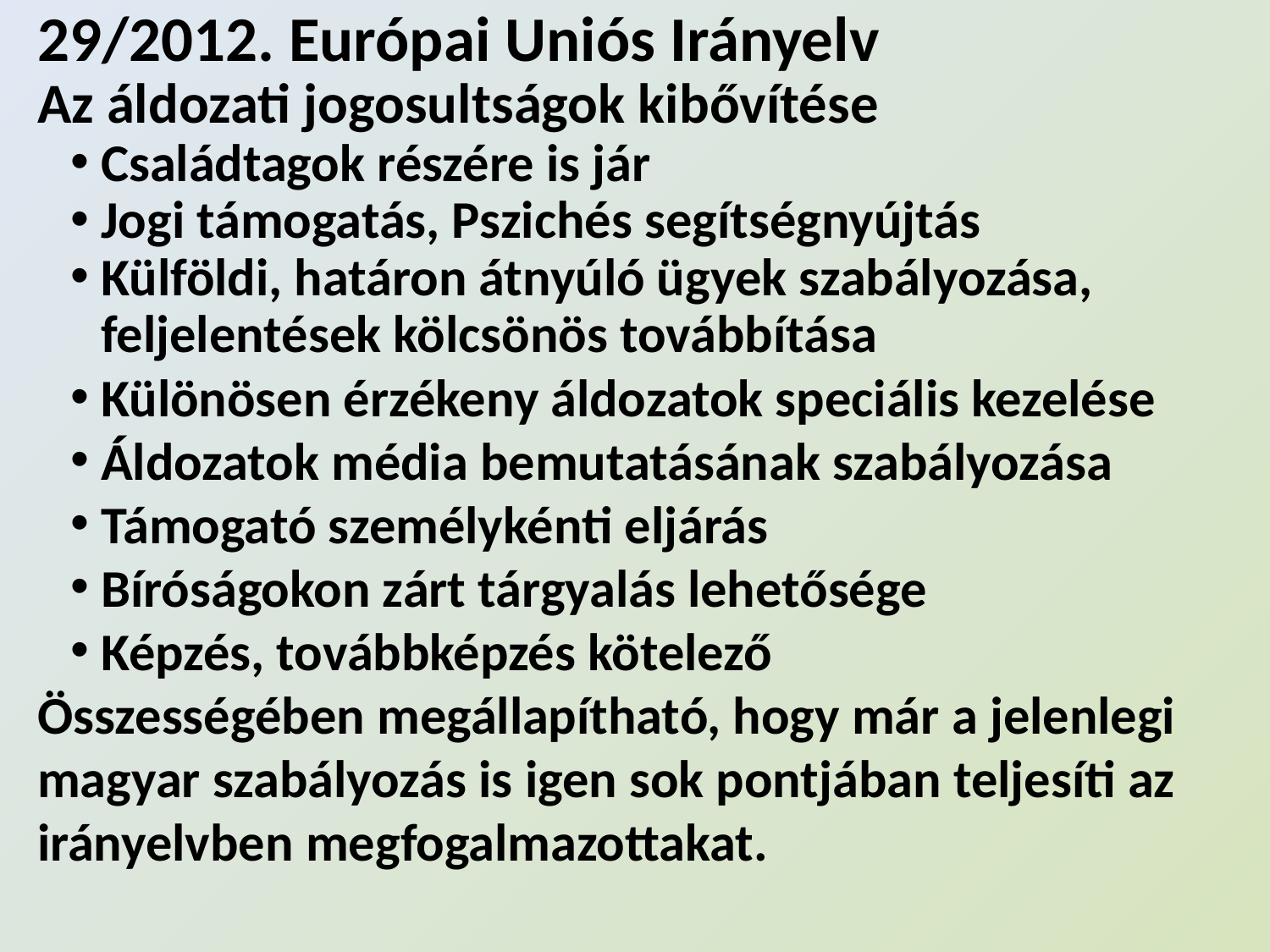

29/2012. Európai Uniós Irányelv
Az áldozati jogosultságok kibővítése
Családtagok részére is jár
Jogi támogatás, Pszichés segítségnyújtás
Külföldi, határon átnyúló ügyek szabályozása, feljelentések kölcsönös továbbítása
Különösen érzékeny áldozatok speciális kezelése
Áldozatok média bemutatásának szabályozása
Támogató személykénti eljárás
Bíróságokon zárt tárgyalás lehetősége
Képzés, továbbképzés kötelező
Összességében megállapítható, hogy már a jelenlegi magyar szabályozás is igen sok pontjában teljesíti az irányelvben megfogalmazottakat.